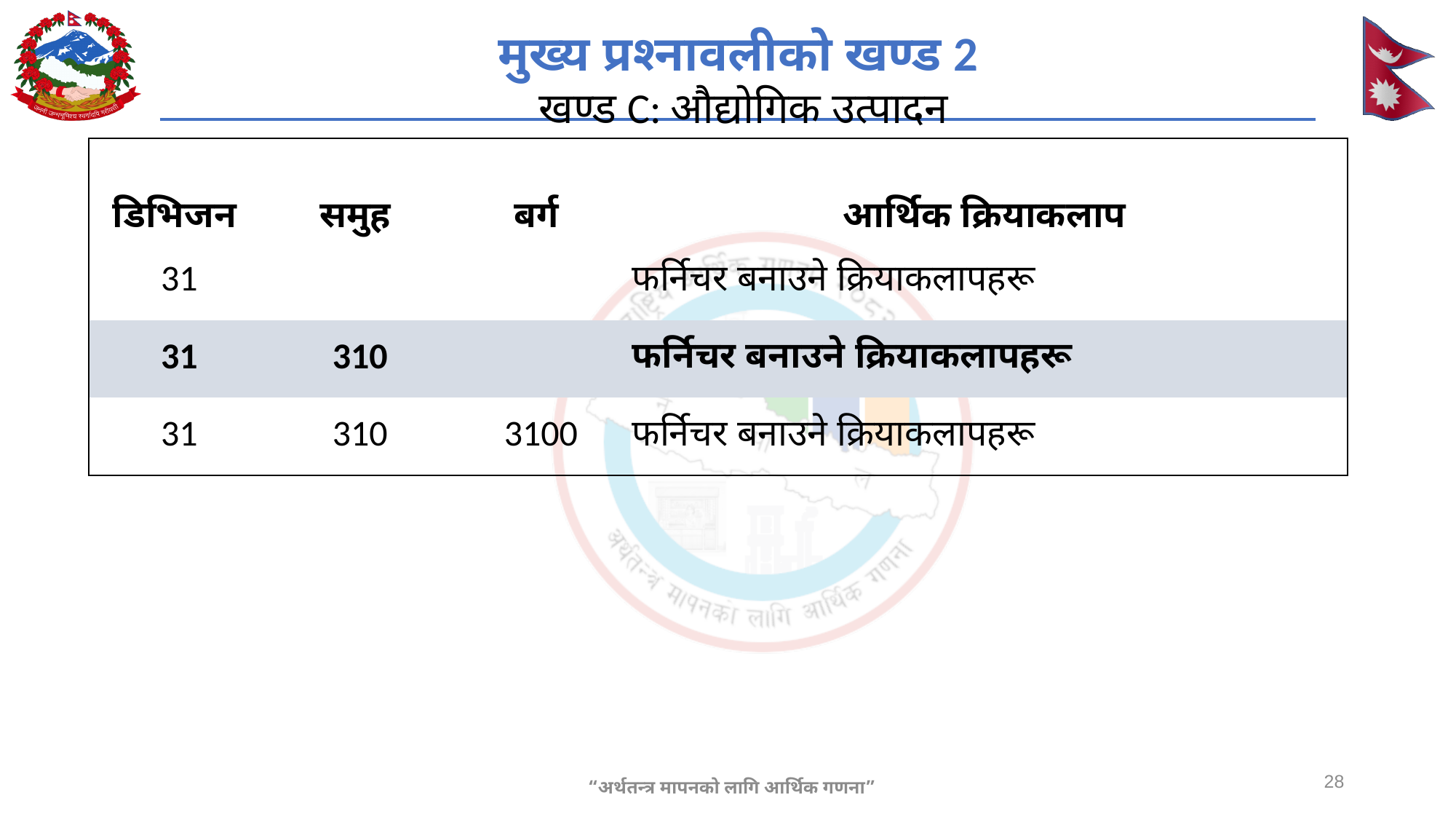

मुख्य प्रश्नावलीको खण्ड 2
खण्ड C: औद्योगिक उत्पादन
| डिभिजन | समुह | बर्ग | आर्थिक क्रियाकलाप |
| --- | --- | --- | --- |
| 31 |  |  | फर्निचर बनाउने क्रियाकलापहरू |
| 31 | 310 |  | फर्निचर बनाउने क्रियाकलापहरू |
| 31 | 310 | 3100 | फर्निचर बनाउने क्रियाकलापहरू |
28
“अर्थतन्त्र मापनको लागि आर्थिक गणना”